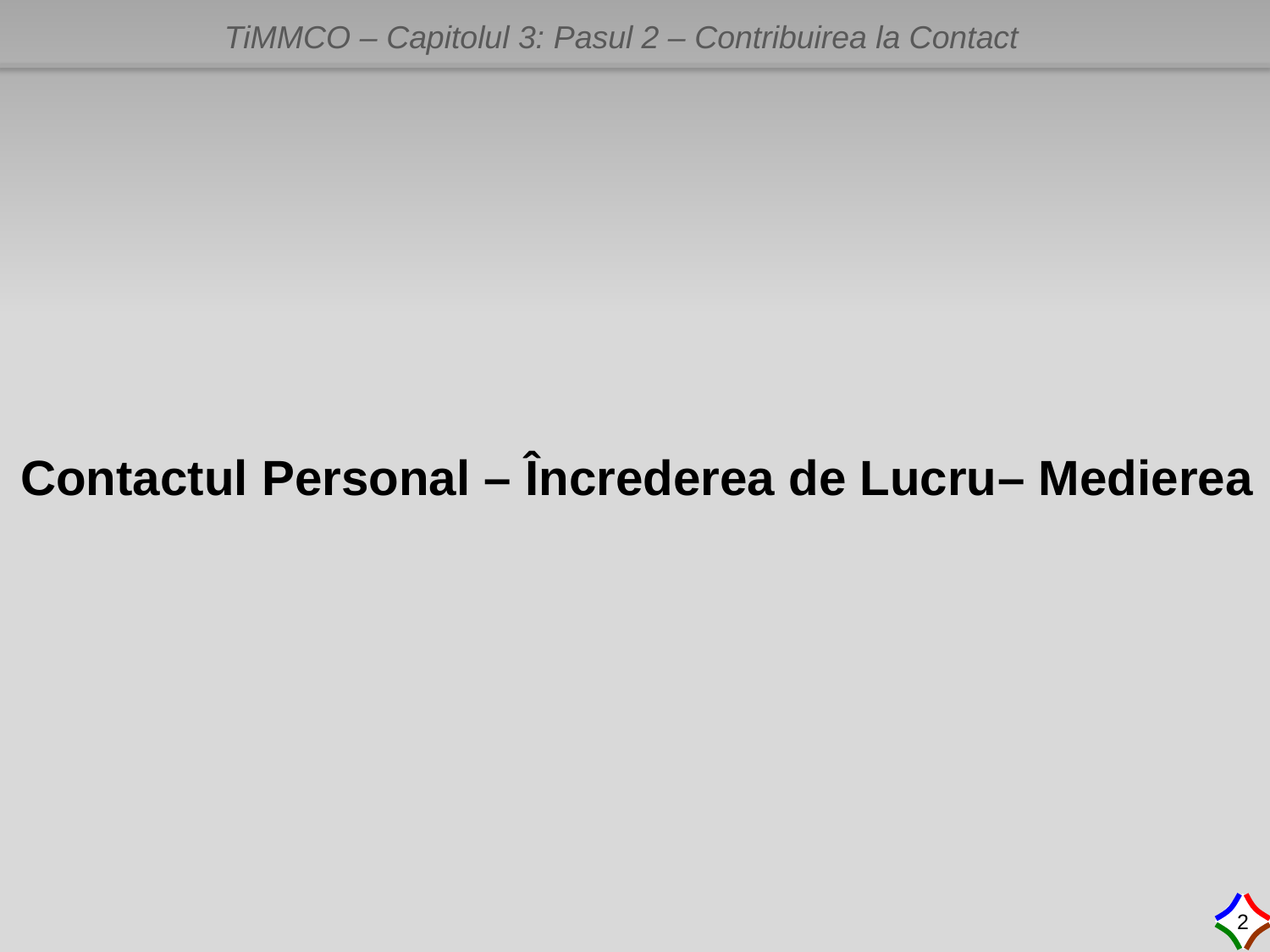

# Contactul Personal – Încrederea de Lucru– Medierea